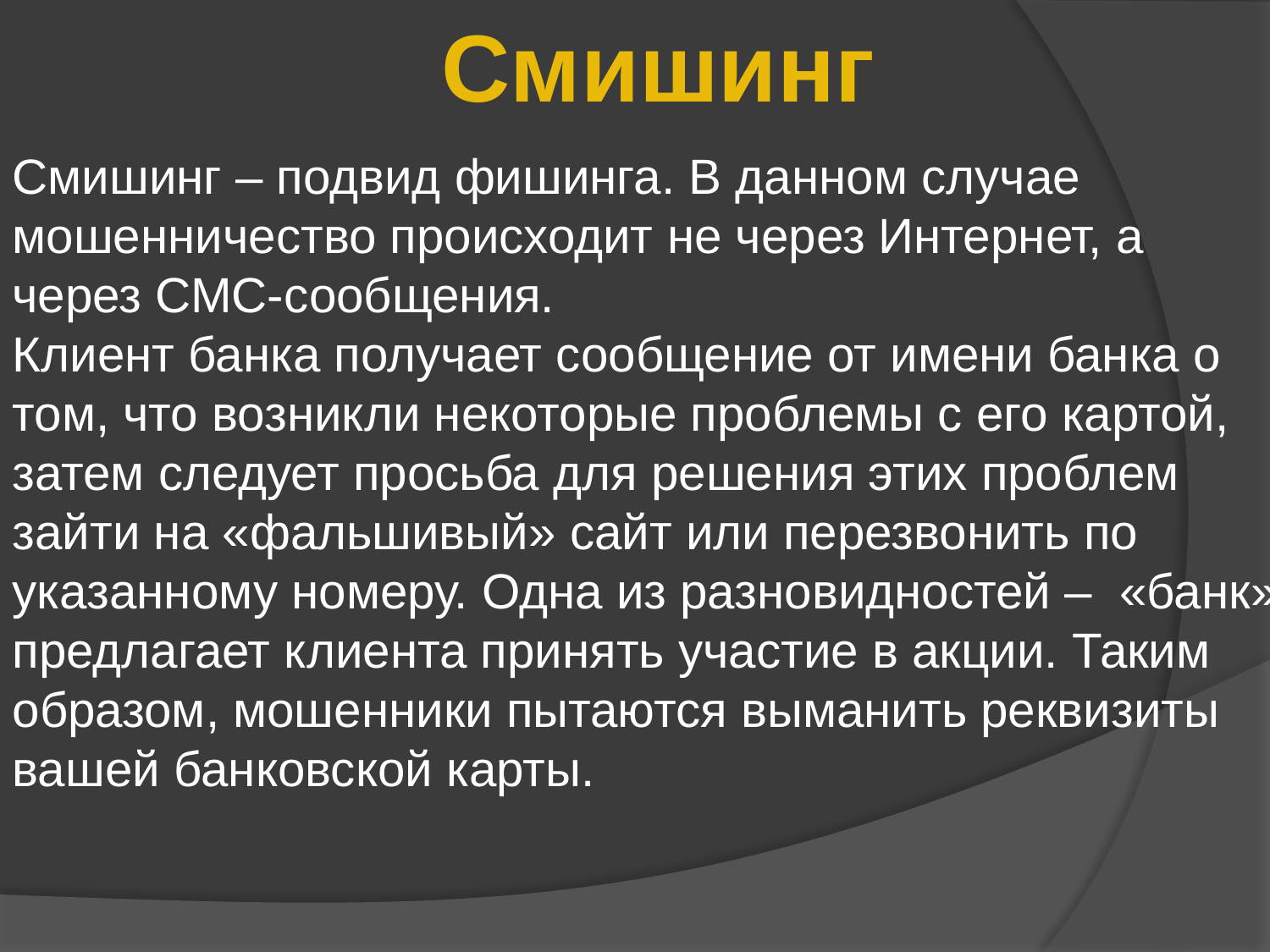

Смишинг
Смишинг – подвид фишинга. В данном случае мошенничество происходит не через Интернет, а через СМС-сообщения.
Клиент банка получает сообщение от имени банка о том, что возникли некоторые проблемы с его картой, затем следует просьба для решения этих проблем зайти на «фальшивый» сайт или перезвонить по указанному номеру. Одна из разновидностей –  «банк» предлагает клиента принять участие в акции. Таким образом, мошенники пытаются выманить реквизиты вашей банковской карты.